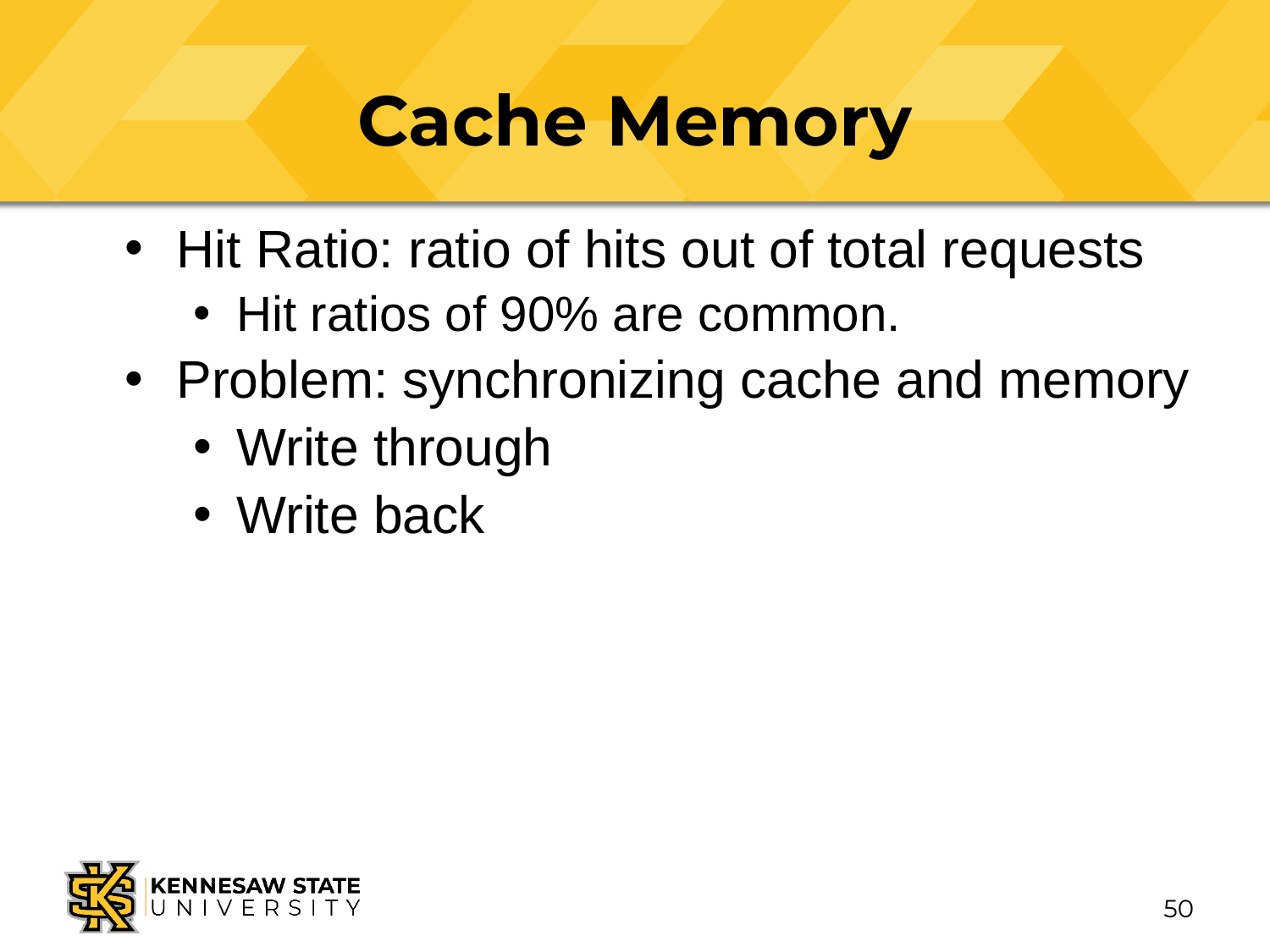

# Cache Memory
Hit Ratio: ratio of hits out of total requests
Hit ratios of 90% are common.
Problem: synchronizing cache and memory
Write through
Write back
50